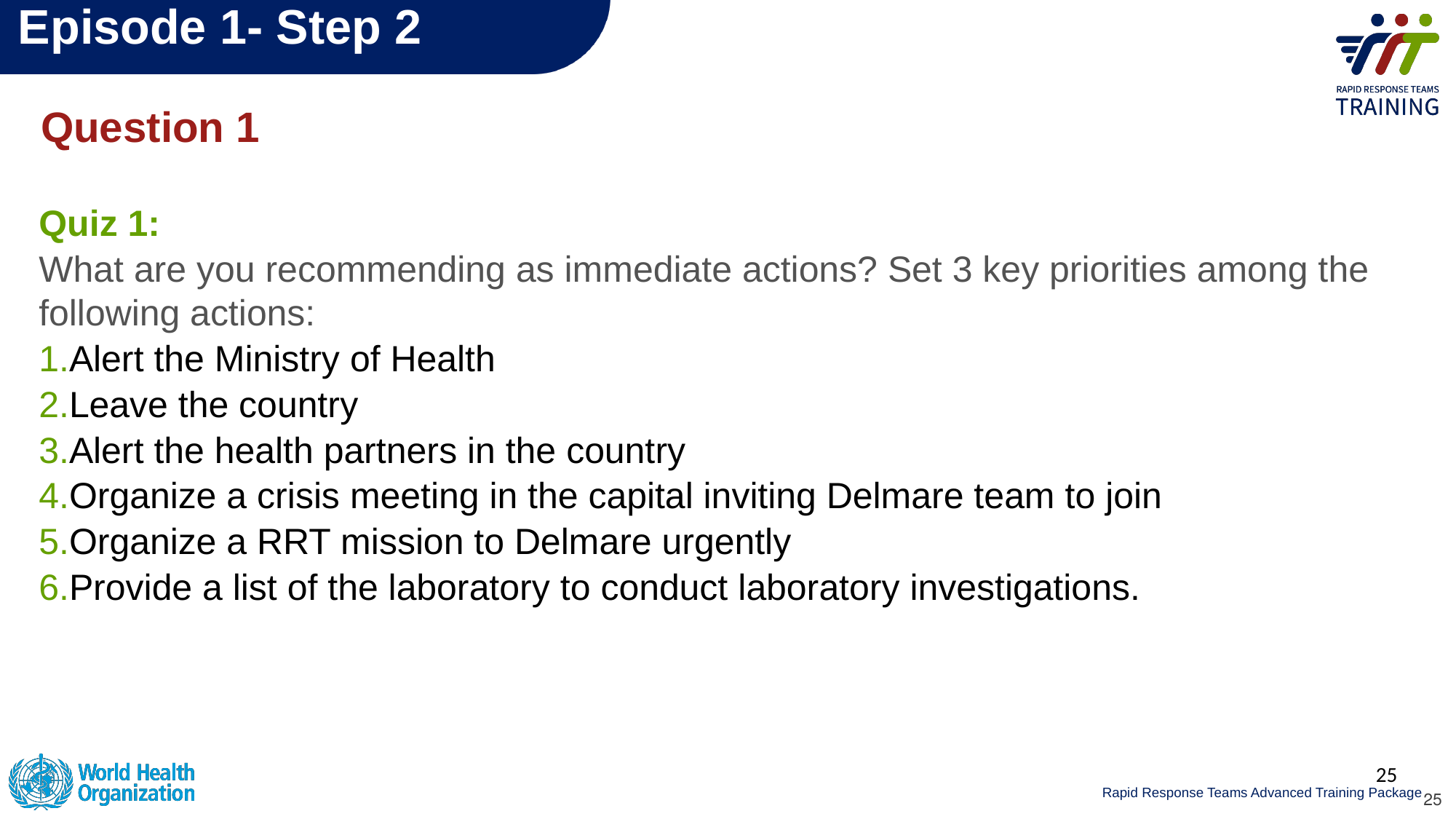

# Episode 1- Step 2
Question 1

Quiz 1:
What are you recommending as immediate actions? Set 3 key priorities among the following actions:
Alert the Ministry of Health
Leave the country
Alert the health partners in the country
Organize a crisis meeting in the capital inviting Delmare team to join
Organize a RRT mission to Delmare urgently
Provide a list of the laboratory to conduct laboratory investigations.
25